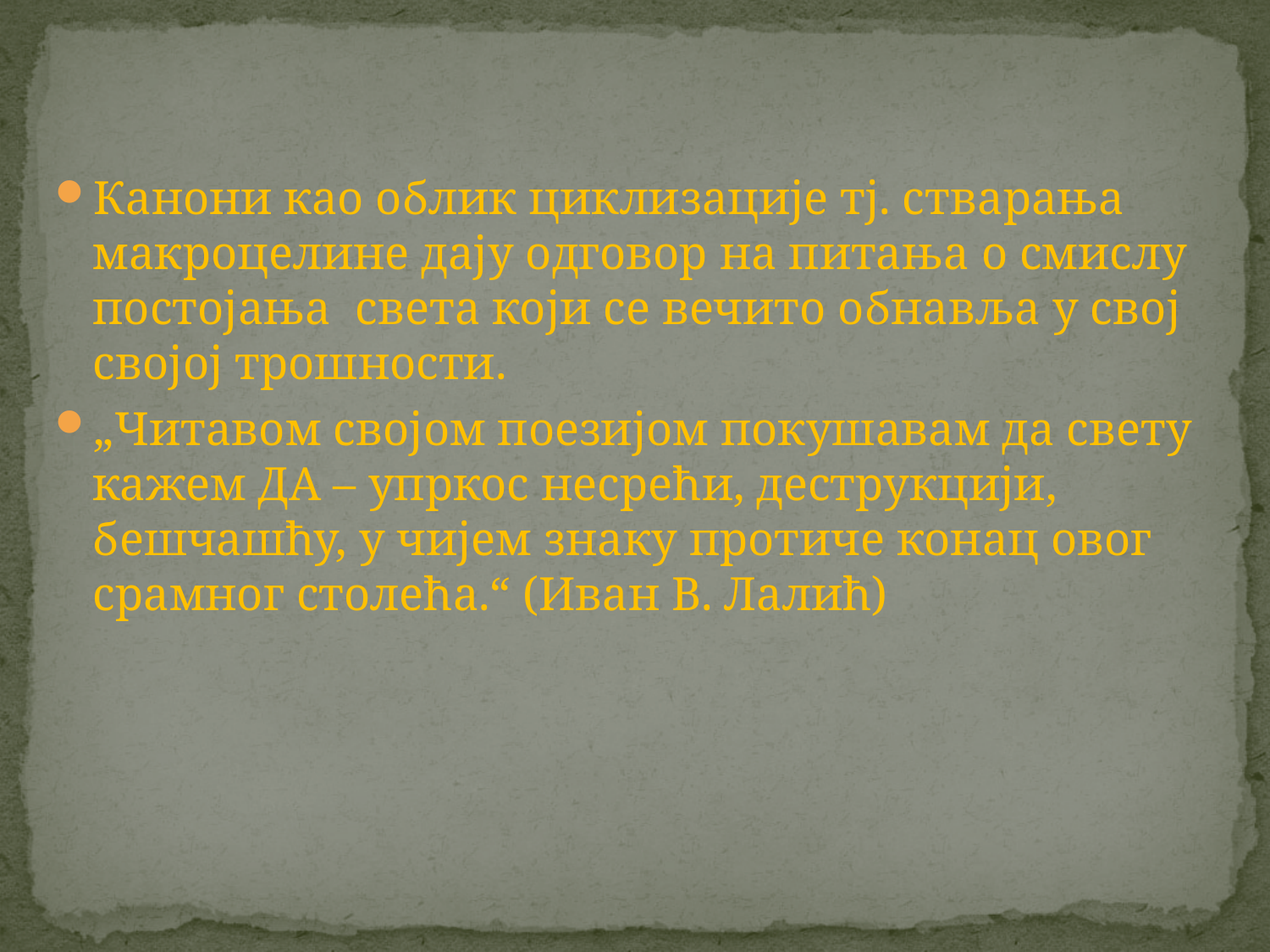

Канони као облик циклизације тј. стварања макроцелине дају одговор на питања о смислу постојања  светa који се вечито обнавља у свој својој трошности.
„Читавом својом поезијом покушавам да свету кажем ДА – упркос несрећи, деструкцији, бешчашћу, у чијем знаку протиче конац овог срамног столећа.“ (Иван В. Лалић)
#